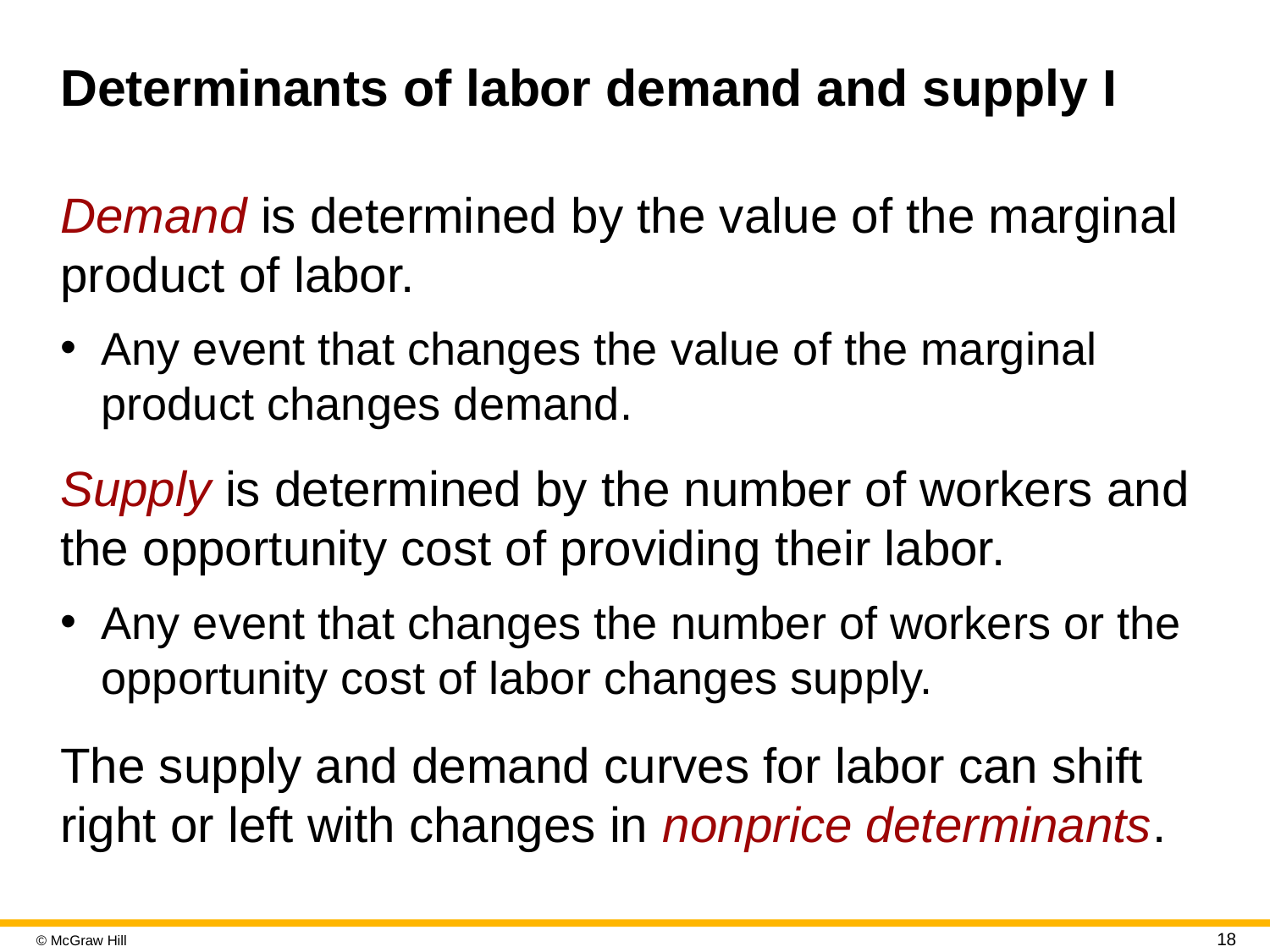

# Determinants of labor demand and supply I
Demand is determined by the value of the marginal product of labor.
Any event that changes the value of the marginal product changes demand.
Supply is determined by the number of workers and the opportunity cost of providing their labor.
Any event that changes the number of workers or the opportunity cost of labor changes supply.
The supply and demand curves for labor can shift right or left with changes in nonprice determinants.